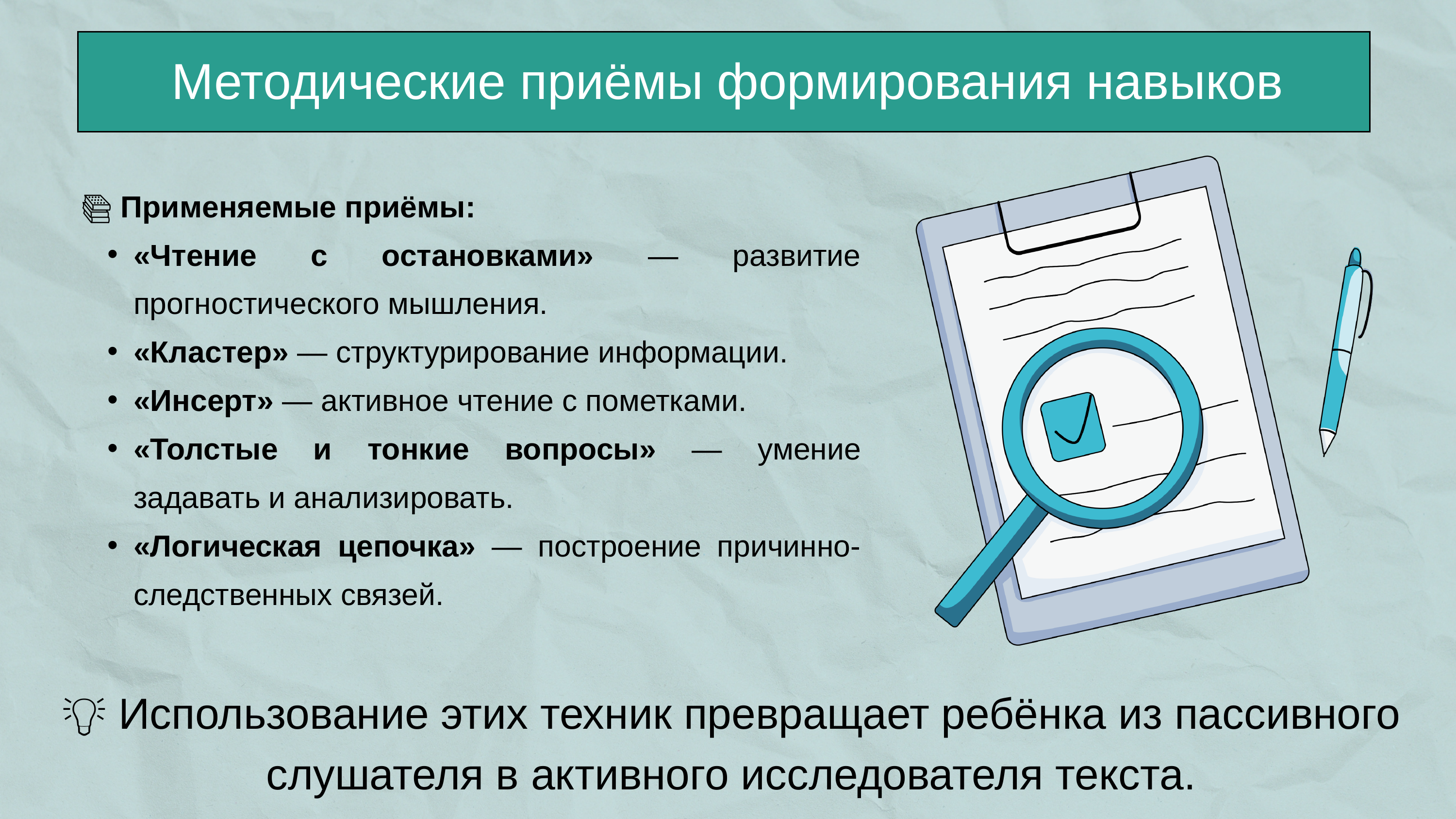

Методические приёмы формирования навыков

📚 Применяемые приёмы:
«Чтение с остановками» — развитие прогностического мышления.
«Кластер» — структурирование информации.
«Инсерт» — активное чтение с пометками.
«Толстые и тонкие вопросы» — умение задавать и анализировать.
«Логическая цепочка» — построение причинно-следственных связей.

💡 Использование этих техник превращает ребёнка из пассивного слушателя в активного исследователя текста.